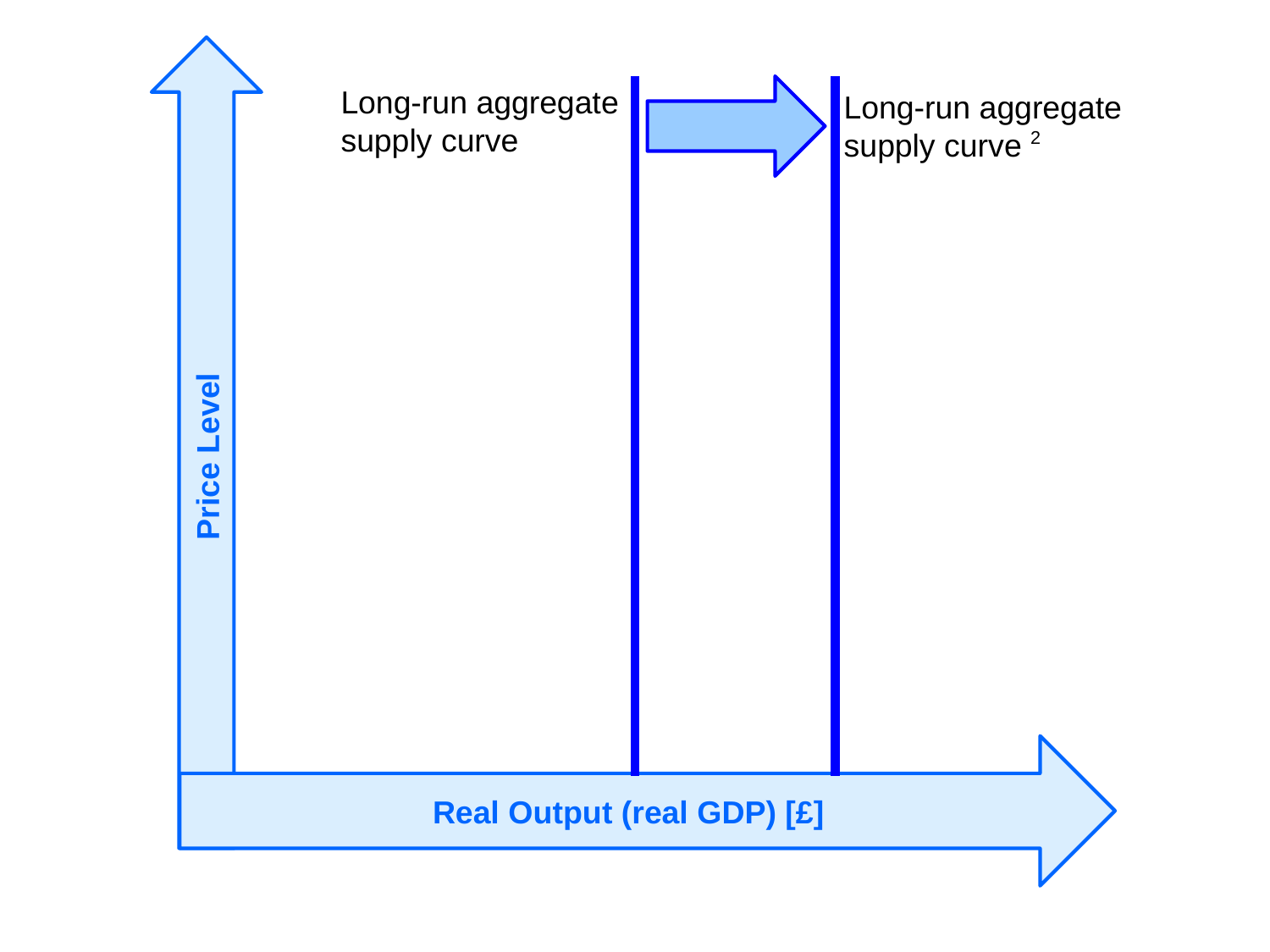

Price Level
Long-run aggregate supply curve

Long-run aggregate supply curve 2
Real Output (real GDP) [£]